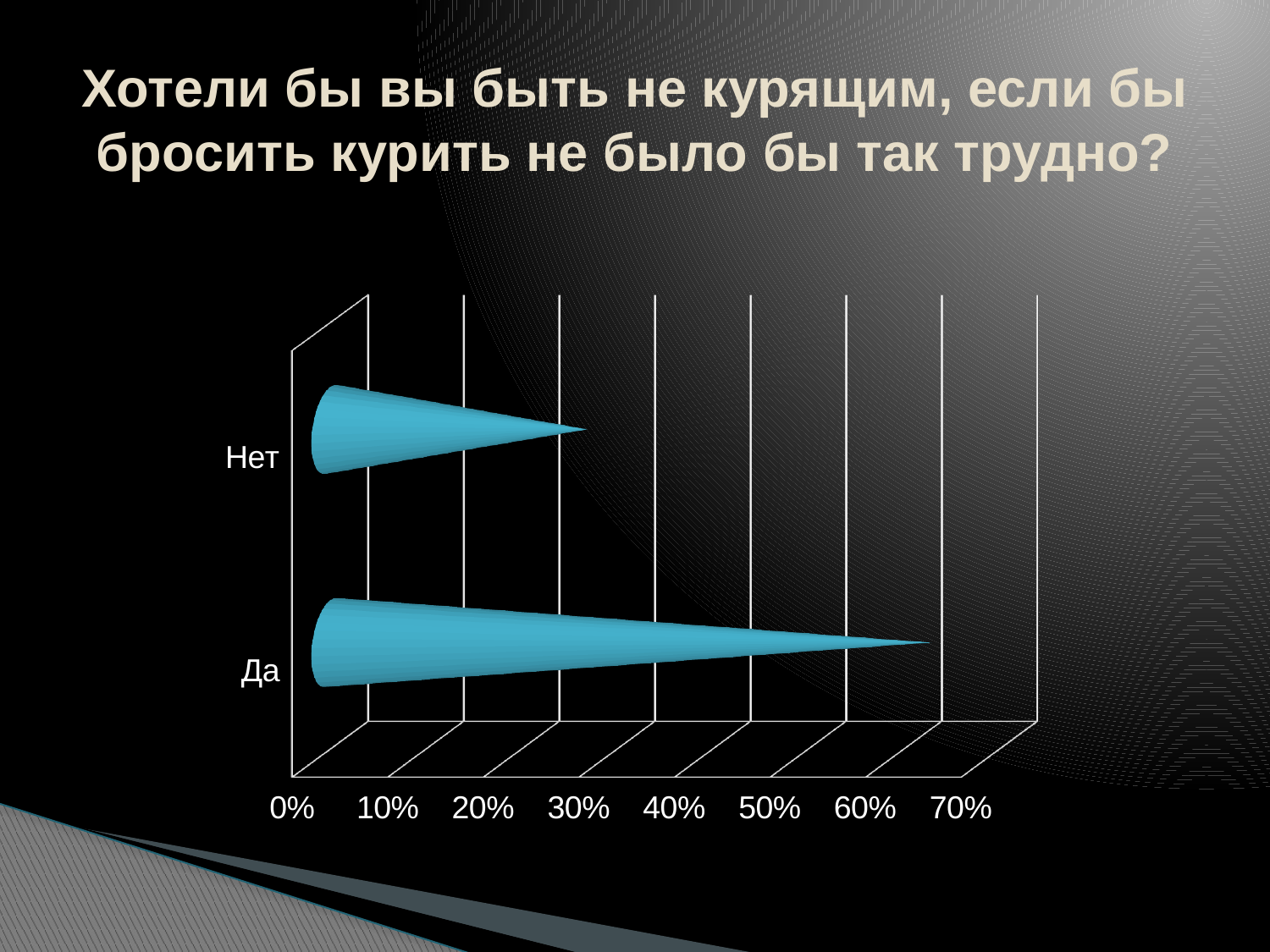

# Хотели бы вы быть не курящим, если бы бросить курить не было бы так трудно?

[unsupported chart]